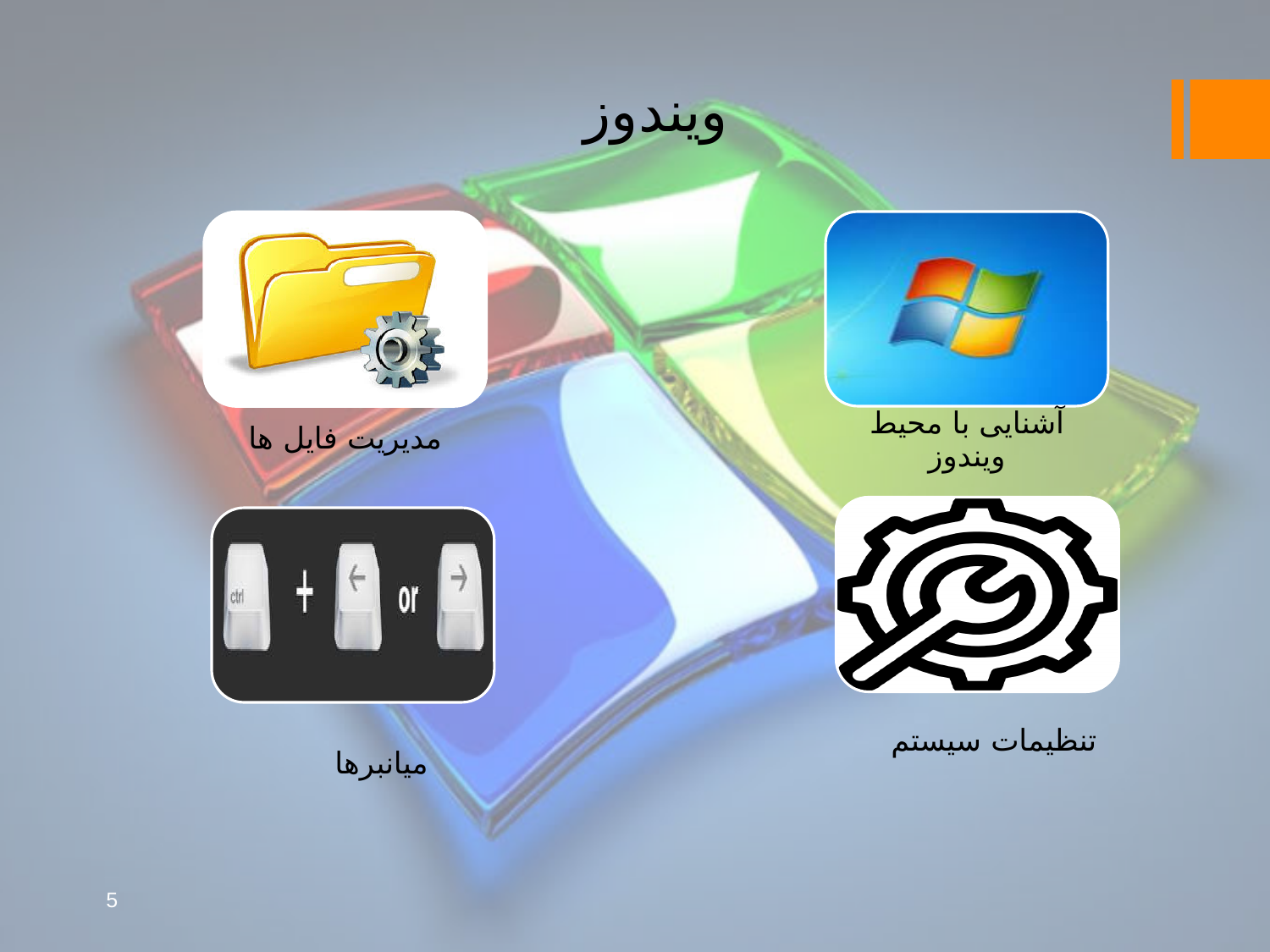

# ویندوز
مدیریت فایل ها
آشنایی با محیط ویندوز
میانبرها
تنظیمات سیستم
5